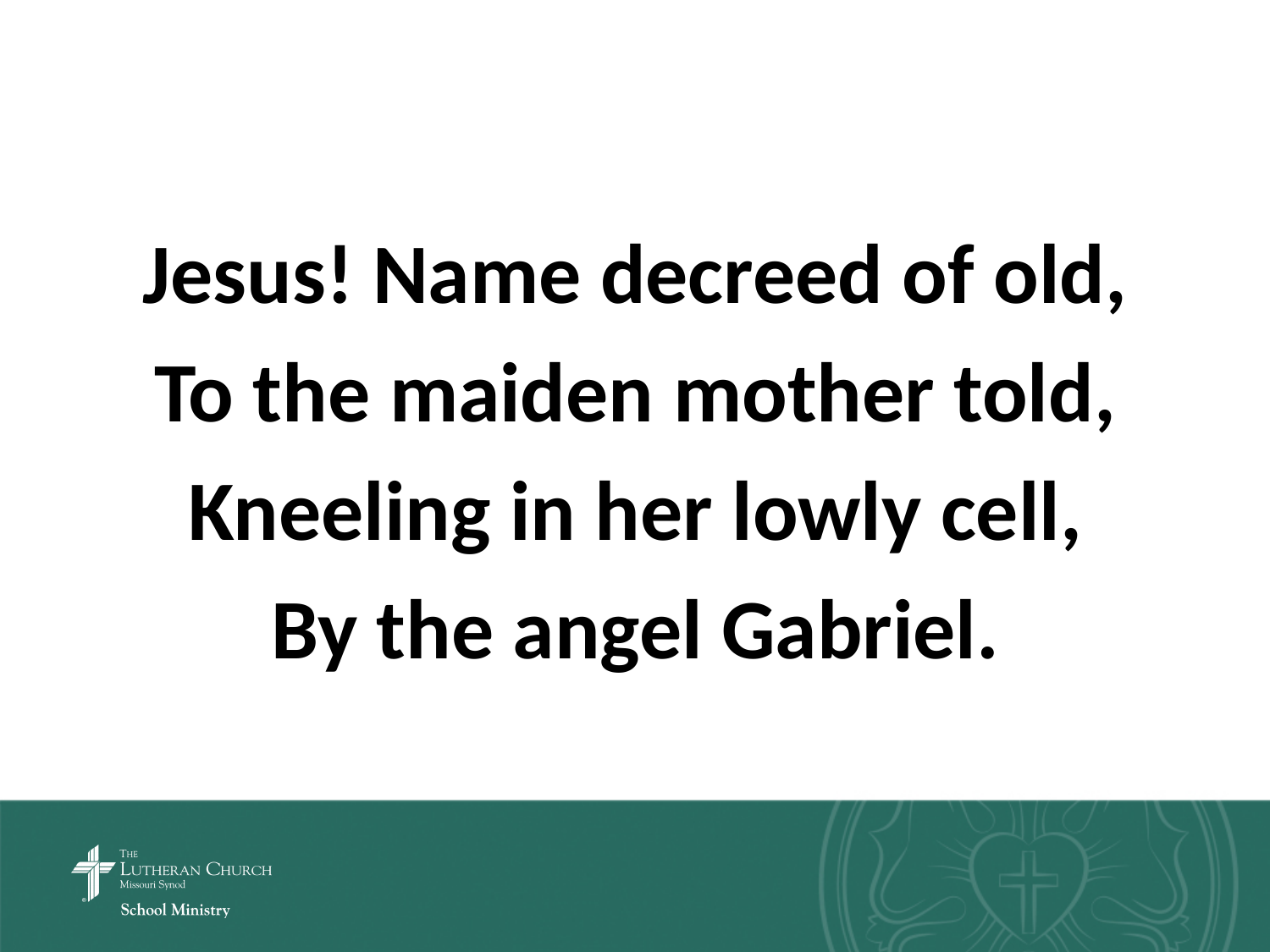

Jesus! Name decreed of old,
To the maiden mother told,
Kneeling in her lowly cell,
By the angel Gabriel.